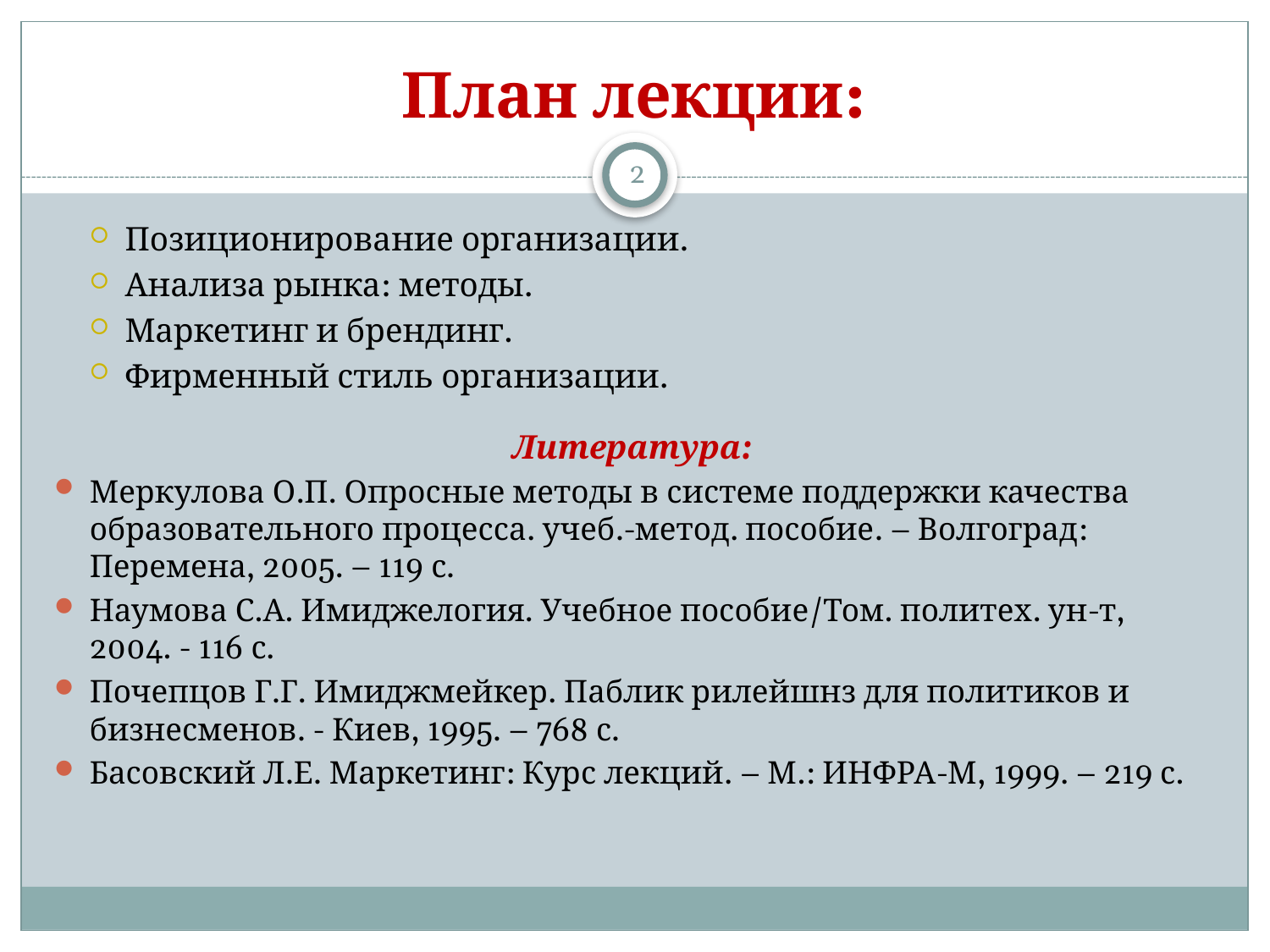

# План лекции:
2
Позиционирование организации.
Анализа рынка: методы.
Маркетинг и брендинг.
Фирменный стиль организации.

Литература:
Меркулова О.П. Опросные методы в системе поддержки качества образовательного процесса. учеб.-метод. пособие. – Волгоград: Перемена, 2005. – 119 с.
Наумова С.А. Имиджелогия. Учебное пособие/Том. политех. ун-т, 2004. - 116 с.
Почепцов Г.Г. Имиджмейкер. Паблик рилейшнз для политиков и бизнесменов. - Киев, 1995. – 768 с.
Басовский Л.Е. Маркетинг: Курс лекций. – М.: ИНФРА-М, 1999. – 219 с.